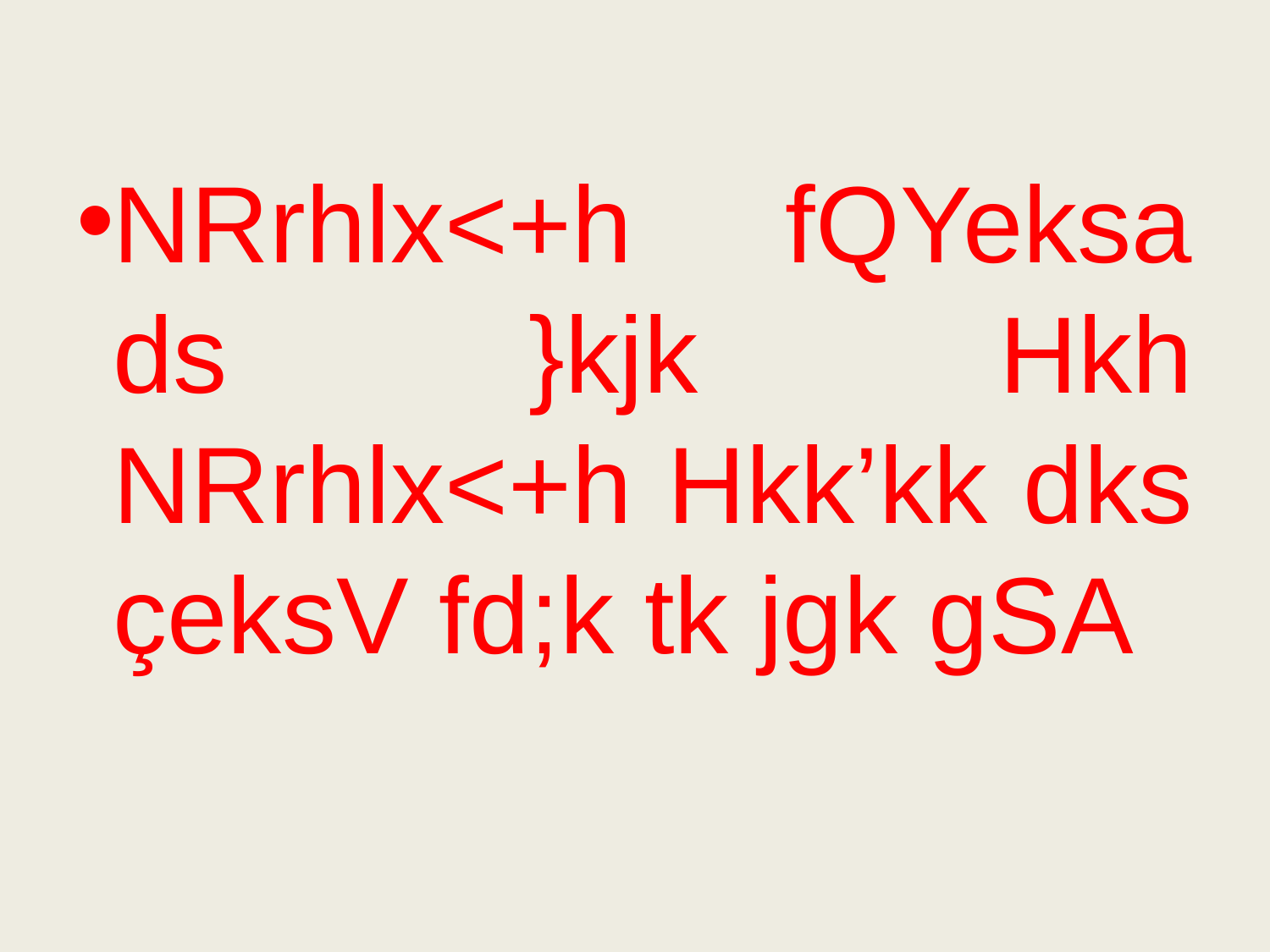

#
NRrhlx<+h fQYeksa ds }kjk Hkh NRrhlx<+h Hkk’kk dks çeksV fd;k tk jgk gSA